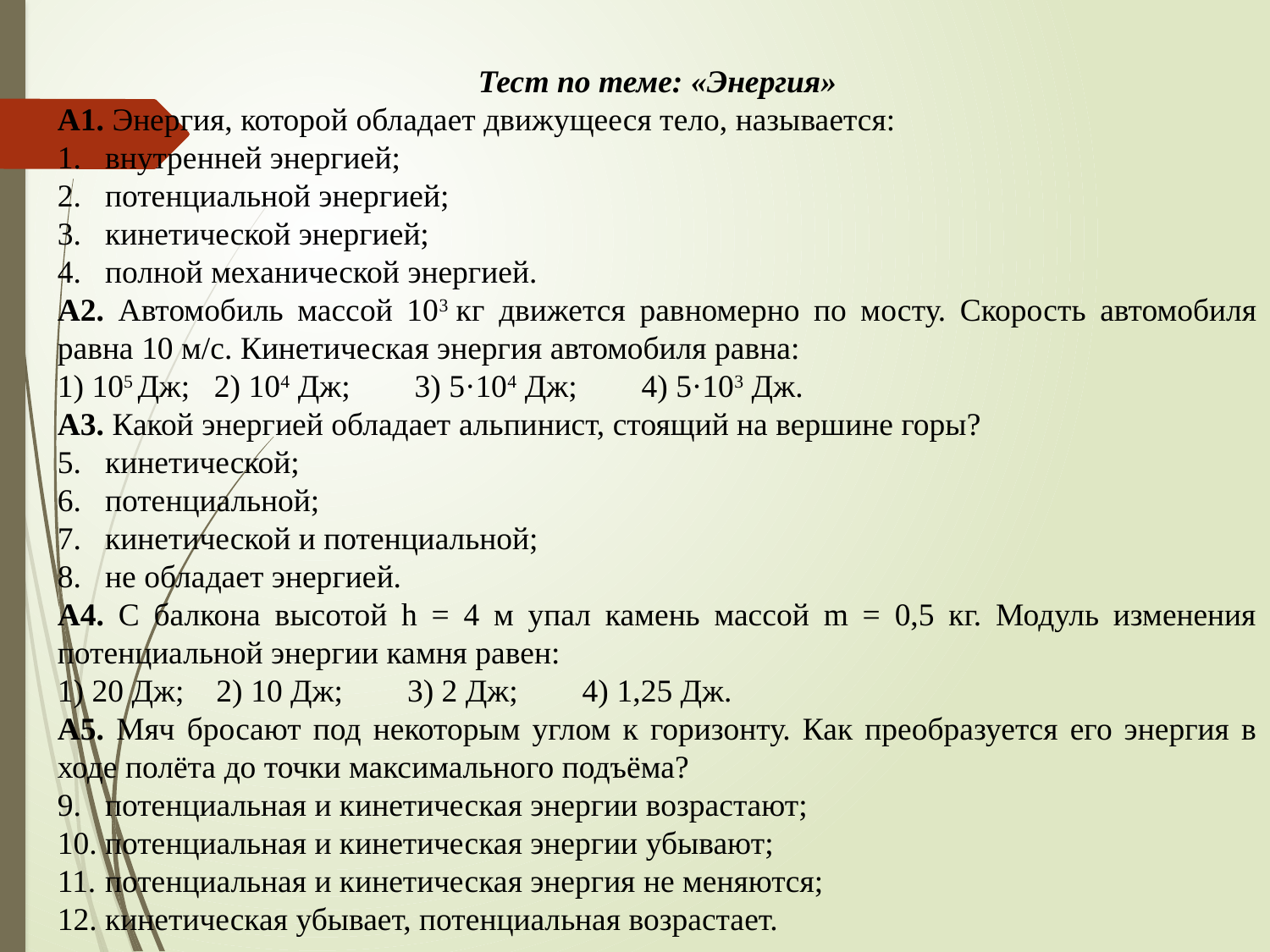

Тест по теме: «Энергия»
А1. Энергия, которой обладает движущееся тело, называется:
внутренней энергией;
потенциальной энергией;
кинетической энергией;
полной механической энергией.
А2. Автомобиль массой 103 кг движется равномерно по мосту. Скорость автомобиля равна 10 м/с. Кинетическая энергия автомобиля равна:
1) 105 Дж;   2) 104 Дж;        3) 5·104 Дж;        4) 5·103 Дж.
А3. Какой энергией обладает альпинист, стоящий на вершине горы?
кинетической;
потенциальной;
кинетической и потенциальной;
не обладает энергией.
А4. С балкона высотой h = 4 м упал камень массой m = 0,5 кг. Модуль изменения потенциальной энергии камня равен:
1) 20 Дж;    2) 10 Дж;        3) 2 Дж;        4) 1,25 Дж.
А5. Мяч бросают под некоторым углом к горизонту. Как преобразуется его энергия в ходе полёта до точки максимального подъёма?
потенциальная и кинетическая энергии возрастают;
потенциальная и кинетическая энергии убывают;
потенциальная и кинетическая энергия не меняются;
кинетическая убывает, потенциальная возрастает.